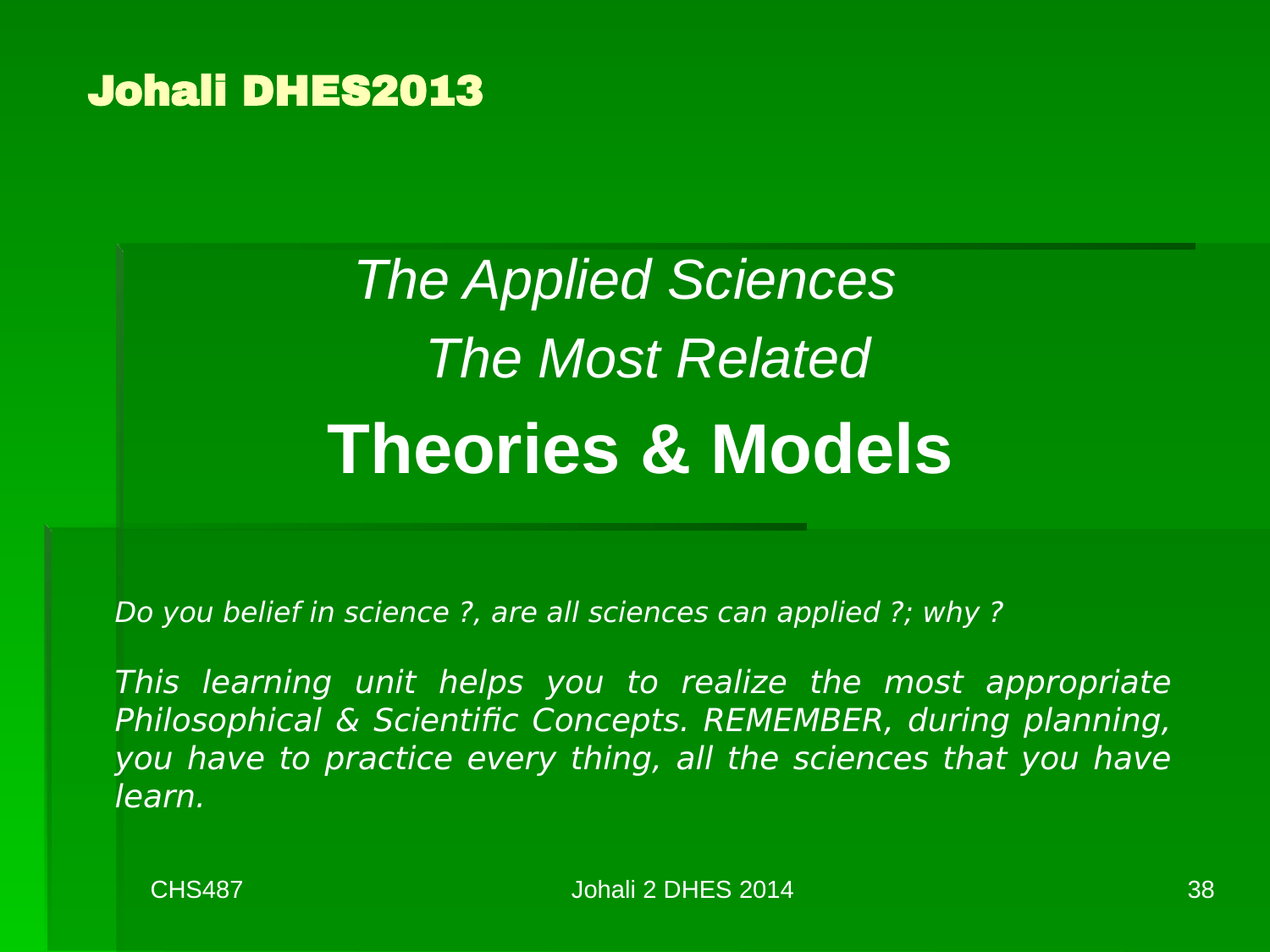

# Johali DHES2013
  The Applied Sciences
The Most Related
Theories & Models

Do you belief in science ?, are all sciences can applied ?; why ?

This learning unit helps you to realize the most appropriate Philosophical & Scientific Concepts. REMEMBER, during planning, you have to practice every thing, all the sciences that you have learn.

CHS487
Johali 2 DHES 2014
38